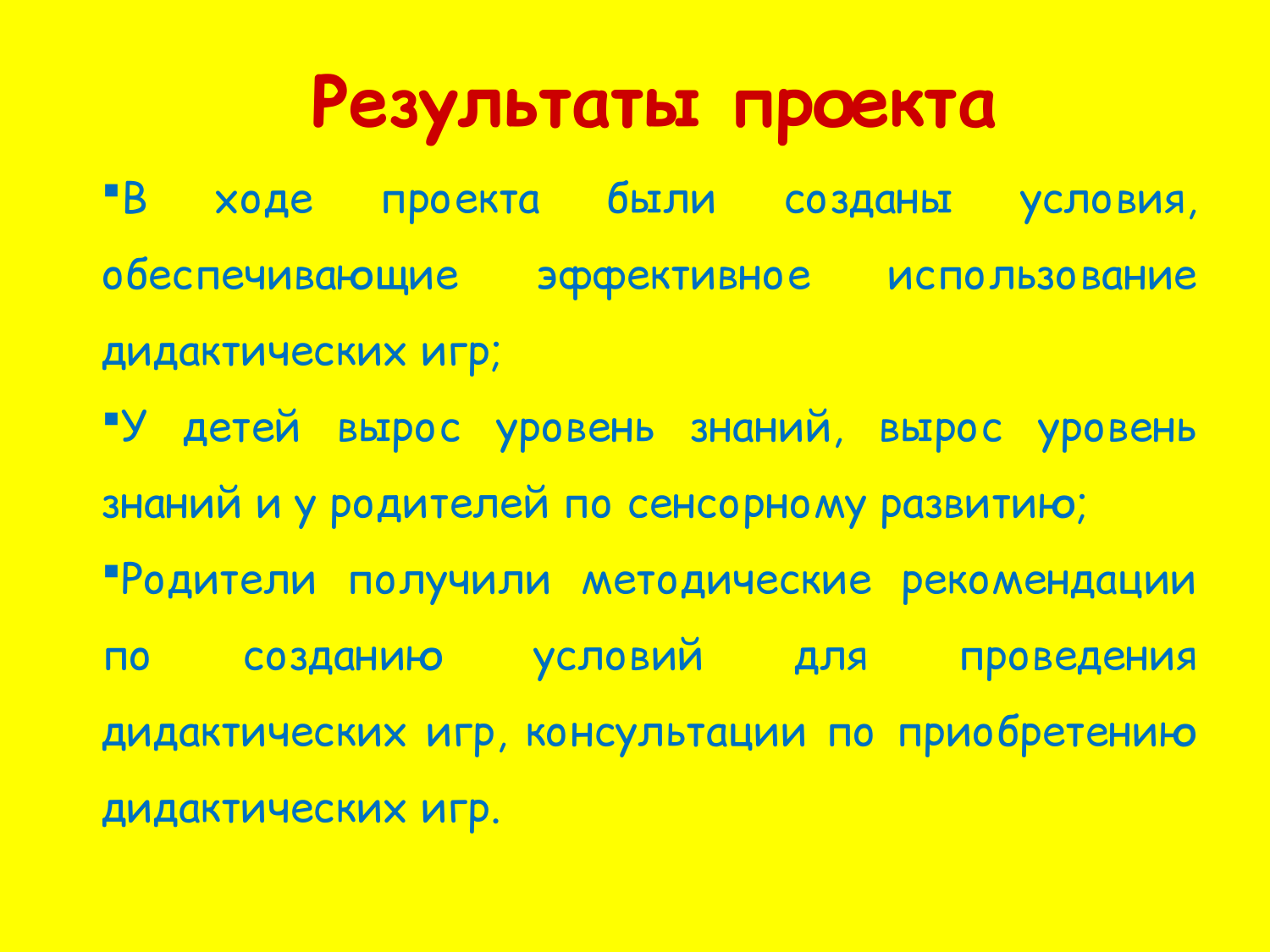

Результаты проекта
В ходе проекта были созданы условия, обеспечивающие эффективное использование дидактических игр;
У детей вырос уровень знаний, вырос уровень знаний и у родителей по сенсорному развитию;
Родители получили методические рекомендации по созданию условий для проведения дидактических игр, консультации по приобретению дидактических игр.